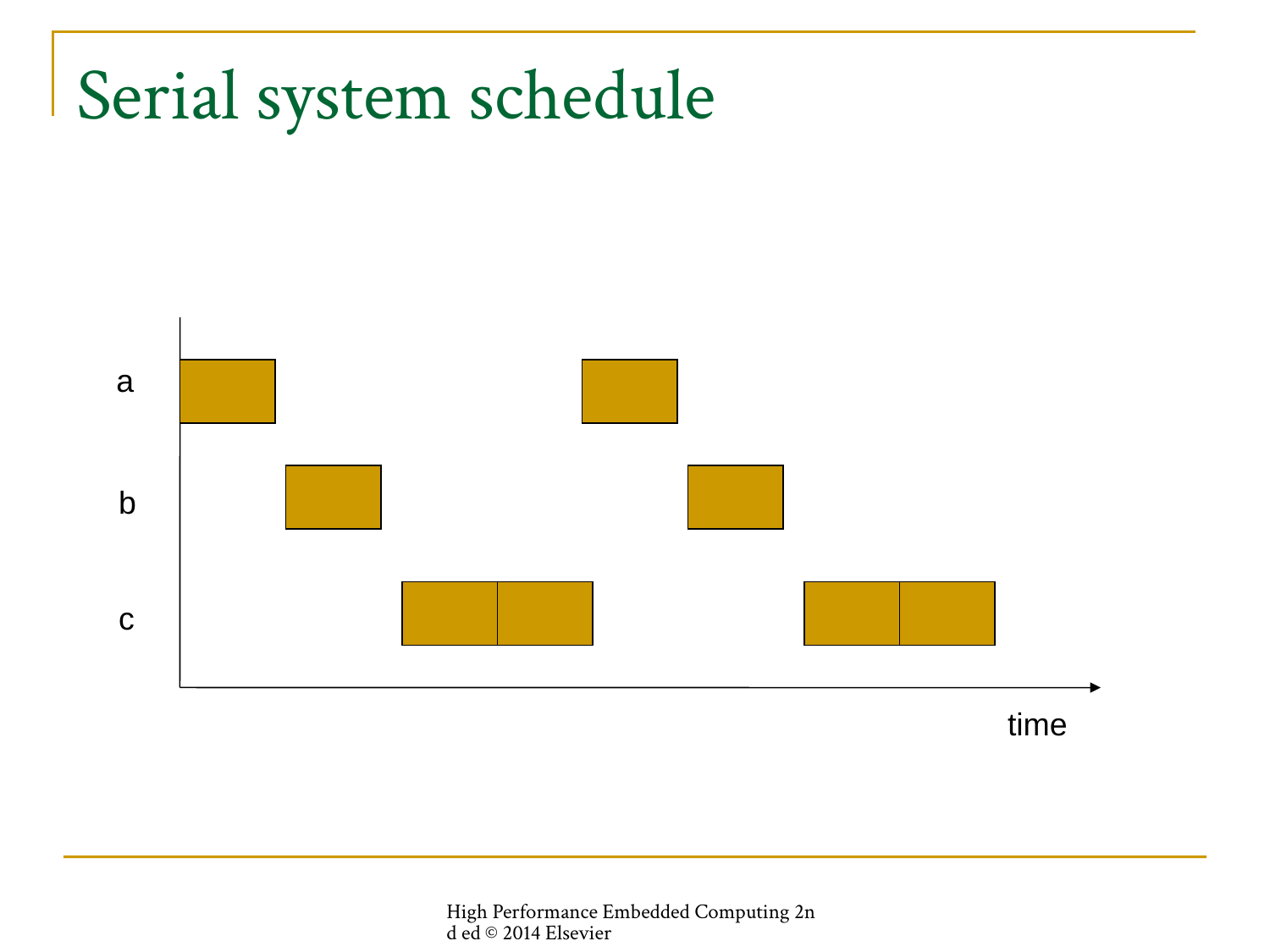

# Serial system schedule

a

b

c

time
High Performance Embedded Computing 2nd ed © 2014 Elsevier